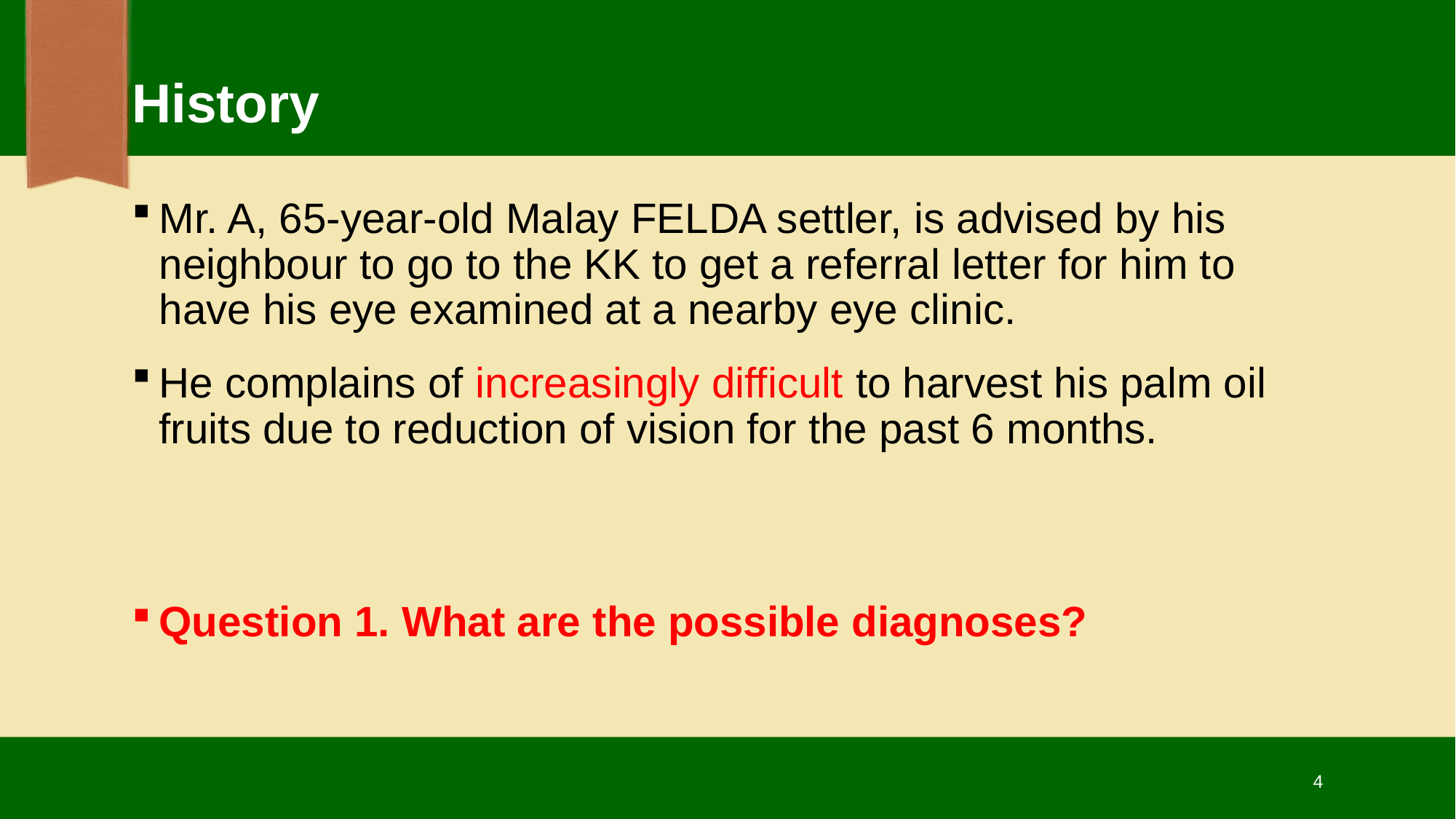

# History
Mr. A, 65-year-old Malay FELDA settler, is advised by his neighbour to go to the KK to get a referral letter for him to have his eye examined at a nearby eye clinic.
He complains of increasingly difficult to harvest his palm oil fruits due to reduction of vision for the past 6 months.

Question 1. What are the possible diagnoses?

4